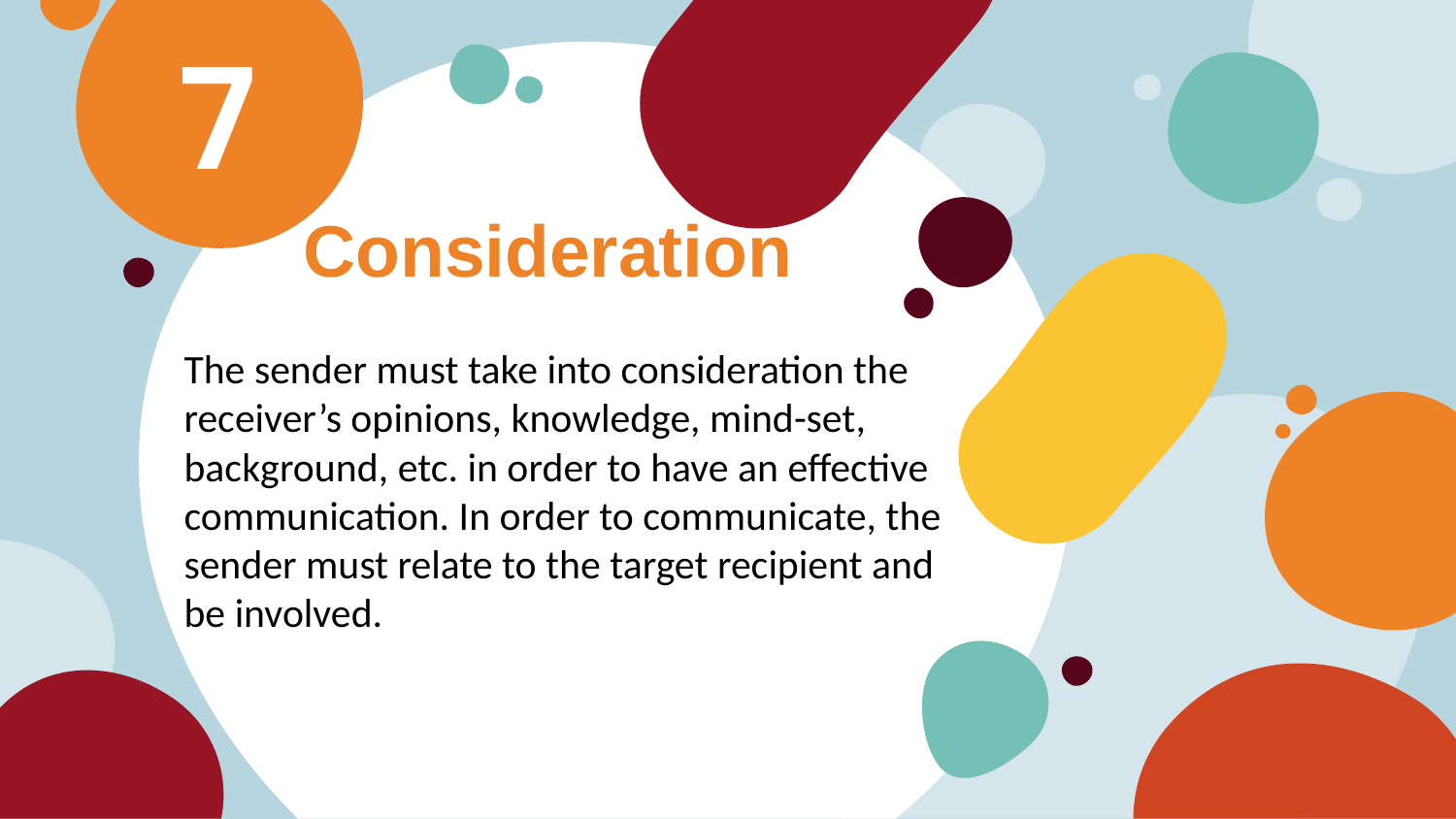

7
# Consideration
The sender must take into consideration the receiver’s opinions, knowledge, mind-set, background, etc. in order to have an effective communication. In order to communicate, the sender must relate to the target recipient and be involved.